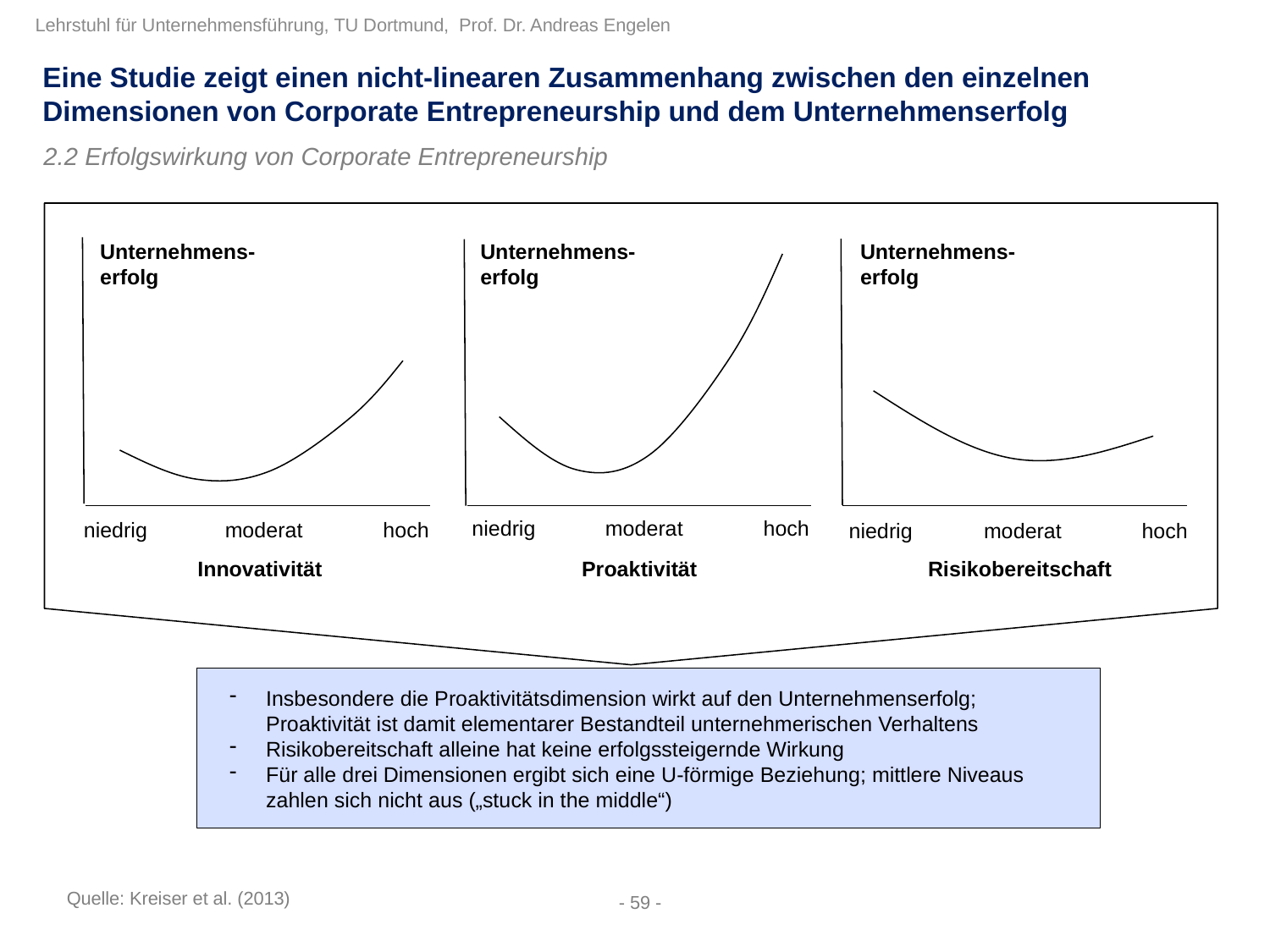

Eine Studie zeigt einen nicht-linearen Zusammenhang zwischen den einzelnen Dimensionen von Corporate Entrepreneurship und dem Unternehmenserfolg
2.2 Erfolgswirkung von Corporate Entrepreneurship

Unternehmens-erfolg
Unternehmens-erfolg
Unternehmens-erfolg

niedrig
moderat
hoch
niedrig
moderat
hoch
niedrig
moderat
hoch
Innovativität
Proaktivität
Risikobereitschaft

Insbesondere die Proaktivitätsdimension wirkt auf den Unternehmenserfolg; Proaktivität ist damit elementarer Bestandteil unternehmerischen Verhaltens
Risikobereitschaft alleine hat keine erfolgssteigernde Wirkung
Für alle drei Dimensionen ergibt sich eine U-förmige Beziehung; mittlere Niveaus zahlen sich nicht aus („stuck in the middle“)
Quelle: Kreiser et al. (2013)
- 59 -